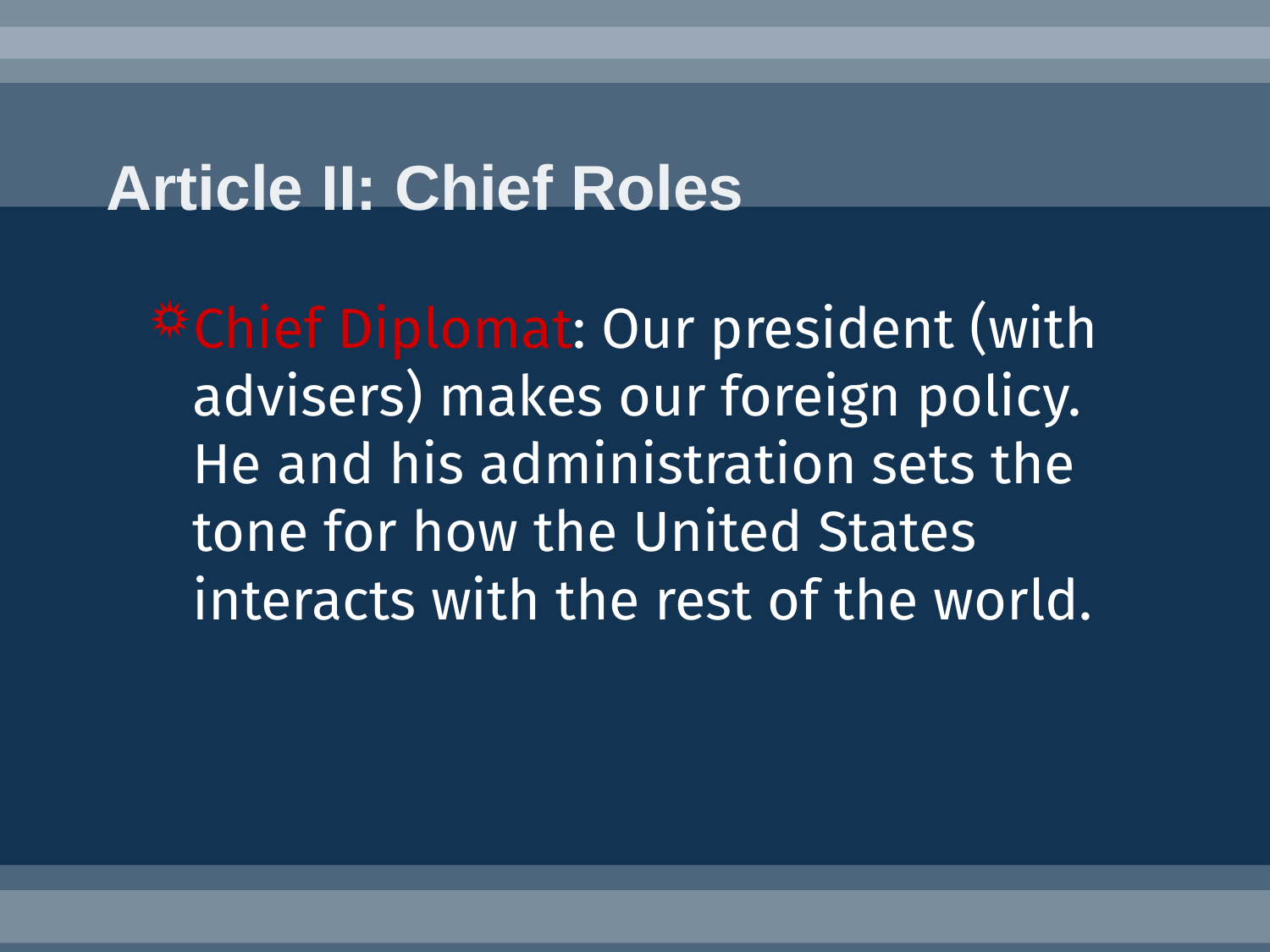

# Article II: Chief Roles
Chief Diplomat: Our president (with advisers) makes our foreign policy.  He and his administration sets the tone for how the United States interacts with the rest of the world.